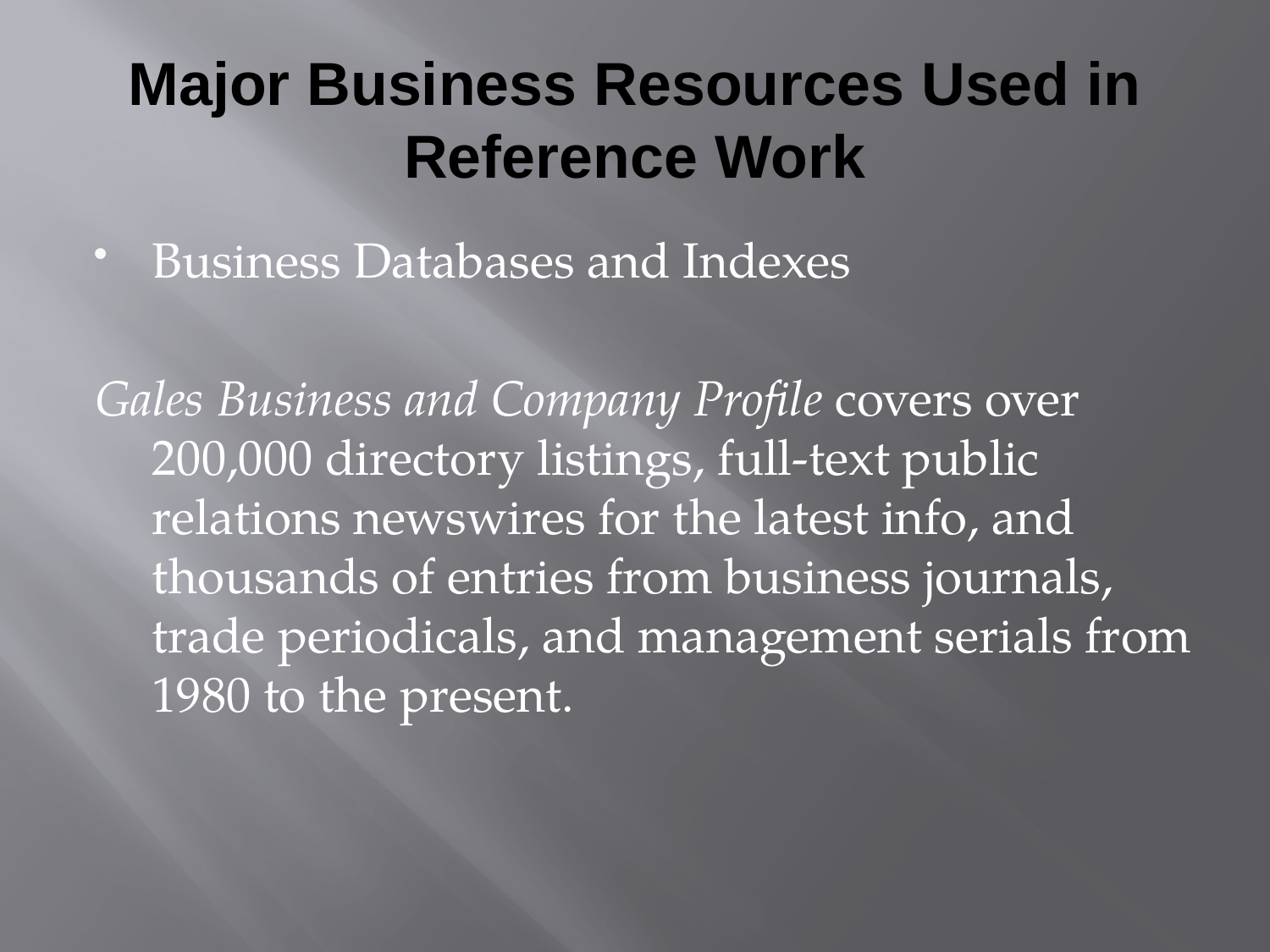

# Major Business Resources Used in Reference Work
Business Databases and Indexes

Gales Business and Company Profile covers over 200,000 directory listings, full-text public relations newswires for the latest info, and thousands of entries from business journals, trade periodicals, and management serials from 1980 to the present.